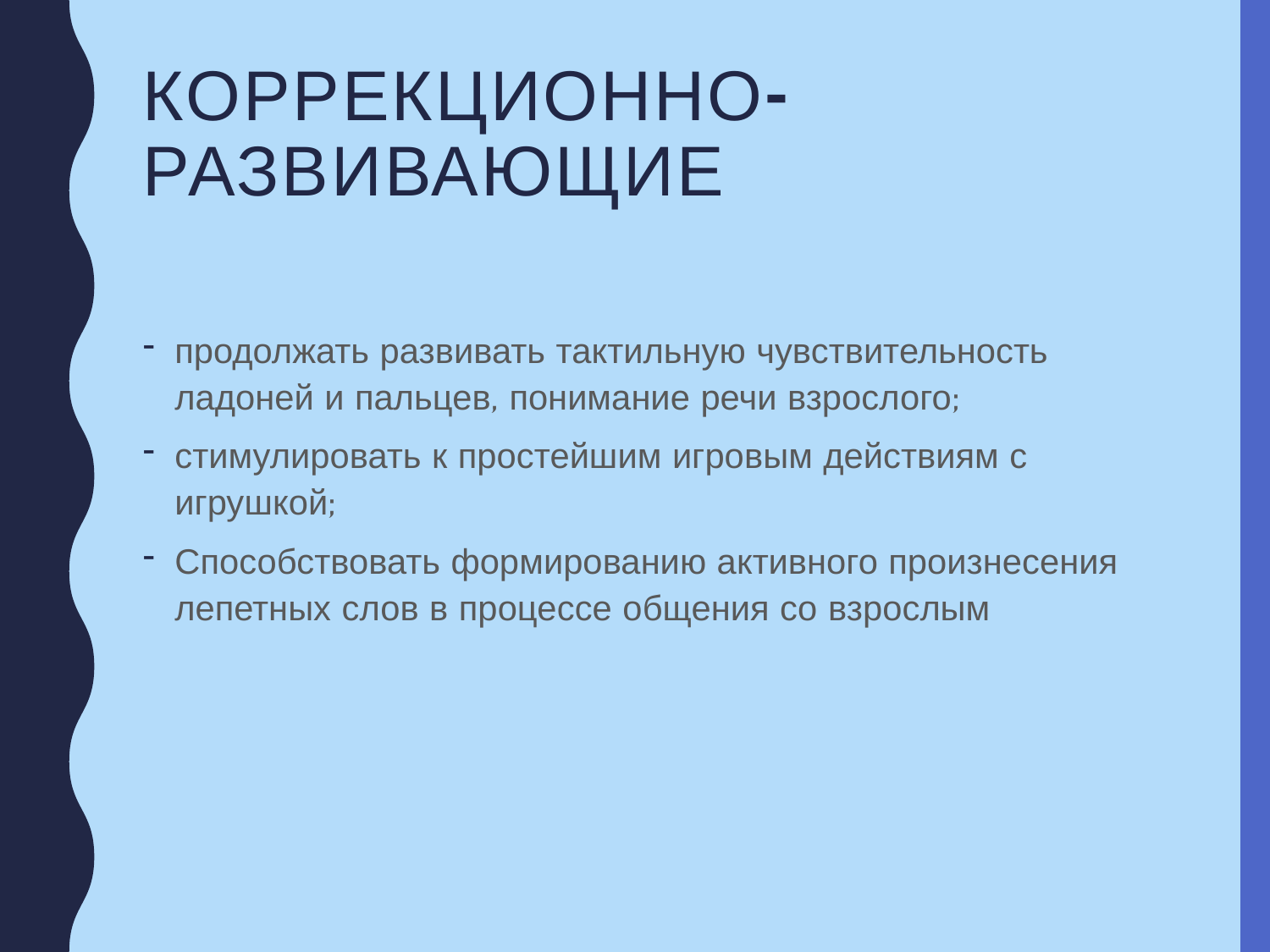

# Коррекционно-развивающие
продолжать развивать тактильную чувствительность ладоней и пальцев, понимание речи взрослого;
стимулировать к простейшим игровым действиям с игрушкой;
Способствовать формированию активного произнесения лепетных слов в процессе общения со взрослым